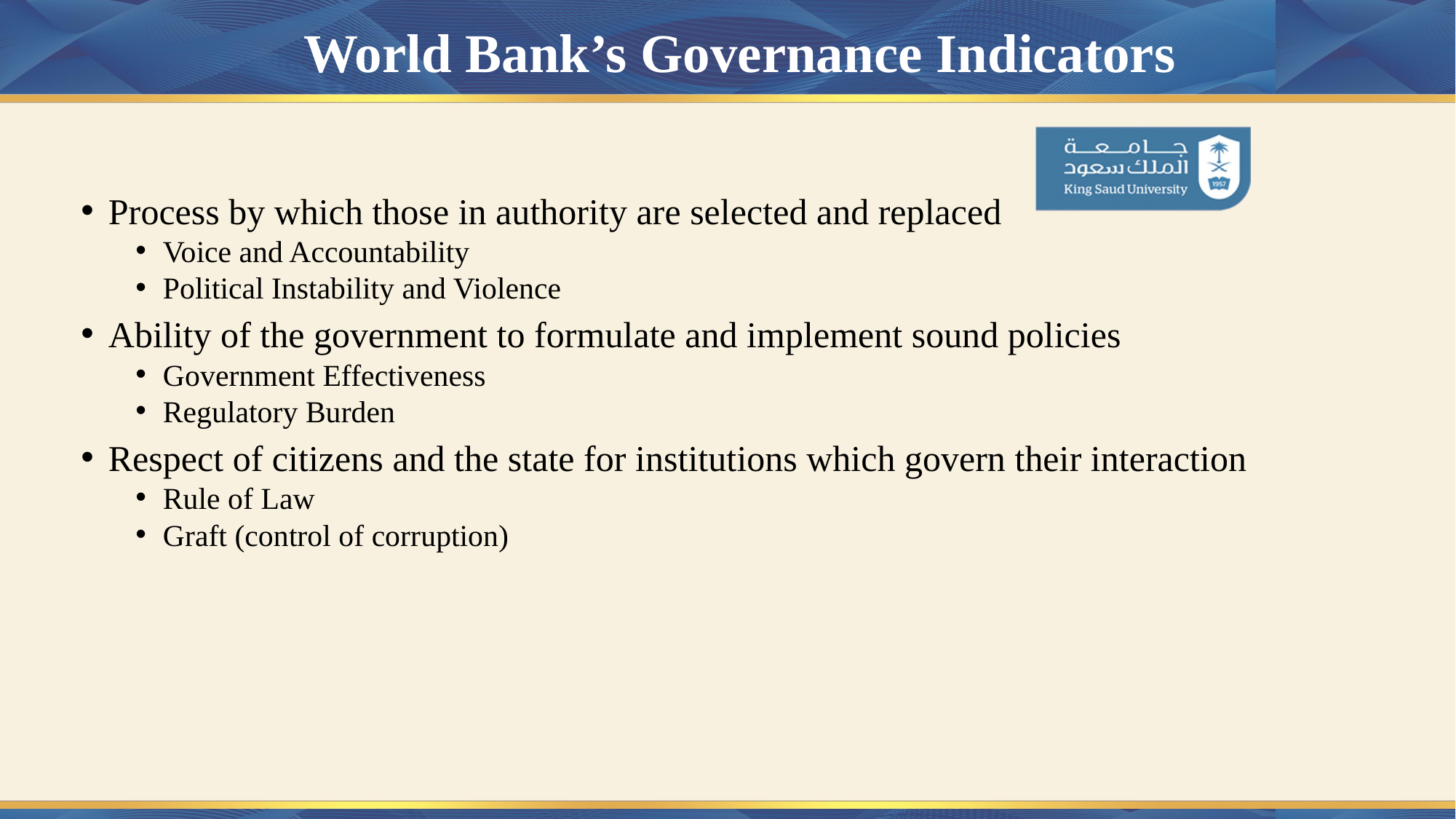

# World Bank’s Governance Indicators
Process by which those in authority are selected and replaced
Voice and Accountability
Political Instability and Violence
Ability of the government to formulate and implement sound policies
Government Effectiveness
Regulatory Burden
Respect of citizens and the state for institutions which govern their interaction
Rule of Law
Graft (control of corruption)